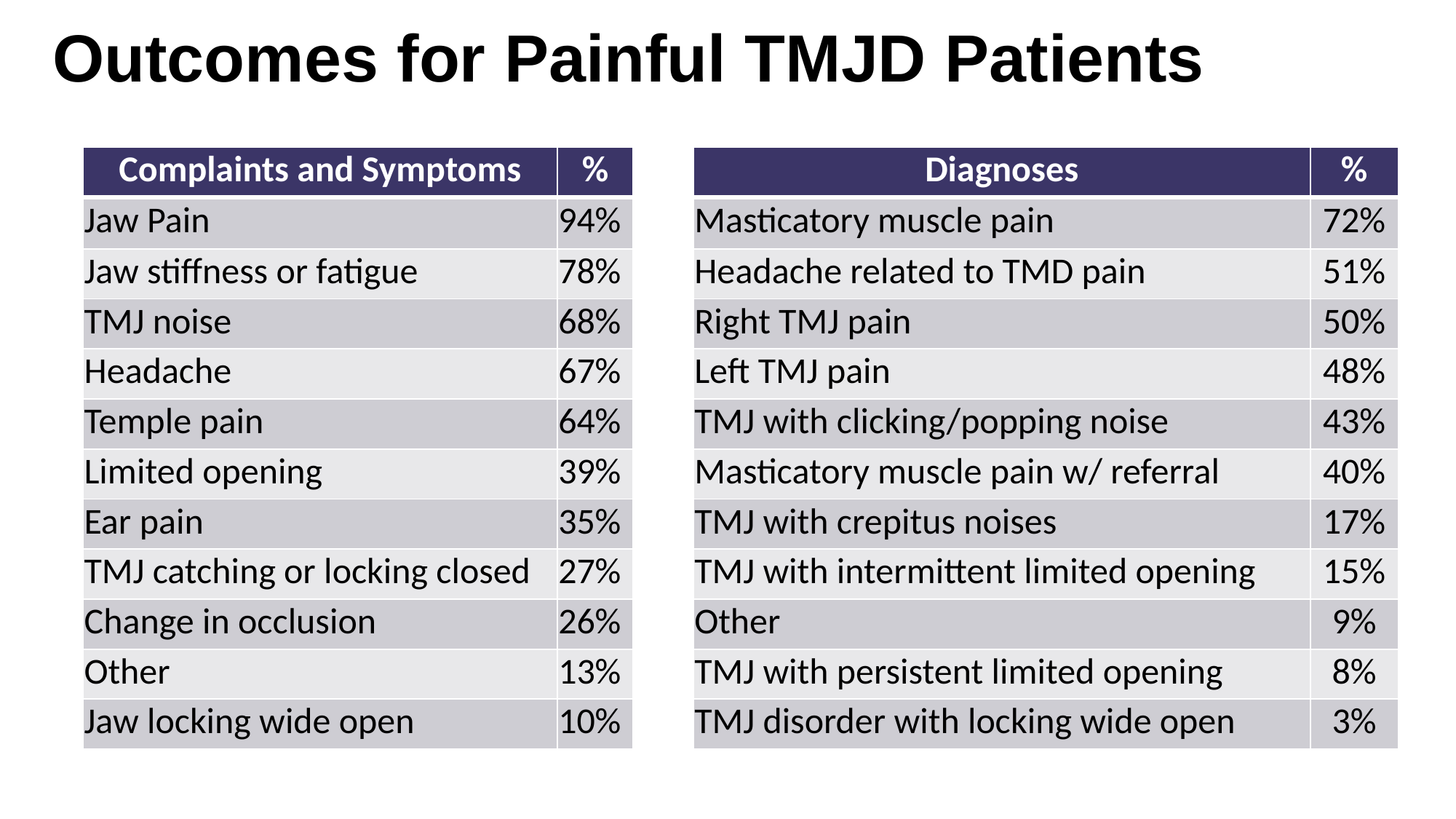

# Outcomes for Painful TMJD Patients
| Complaints and Symptoms | % |
| --- | --- |
| Jaw Pain | 94% |
| Jaw stiffness or fatigue | 78% |
| TMJ noise | 68% |
| Headache | 67% |
| Temple pain | 64% |
| Limited opening | 39% |
| Ear pain | 35% |
| TMJ catching or locking closed | 27% |
| Change in occlusion | 26% |
| Other | 13% |
| Jaw locking wide open | 10% |
| Diagnoses | % |
| --- | --- |
| Masticatory muscle pain | 72% |
| Headache related to TMD pain | 51% |
| Right TMJ pain | 50% |
| Left TMJ pain | 48% |
| TMJ with clicking/popping noise | 43% |
| Masticatory muscle pain w/ referral | 40% |
| TMJ with crepitus noises | 17% |
| TMJ with intermittent limited opening | 15% |
| Other | 9% |
| TMJ with persistent limited opening | 8% |
| TMJ disorder with locking wide open | 3% |